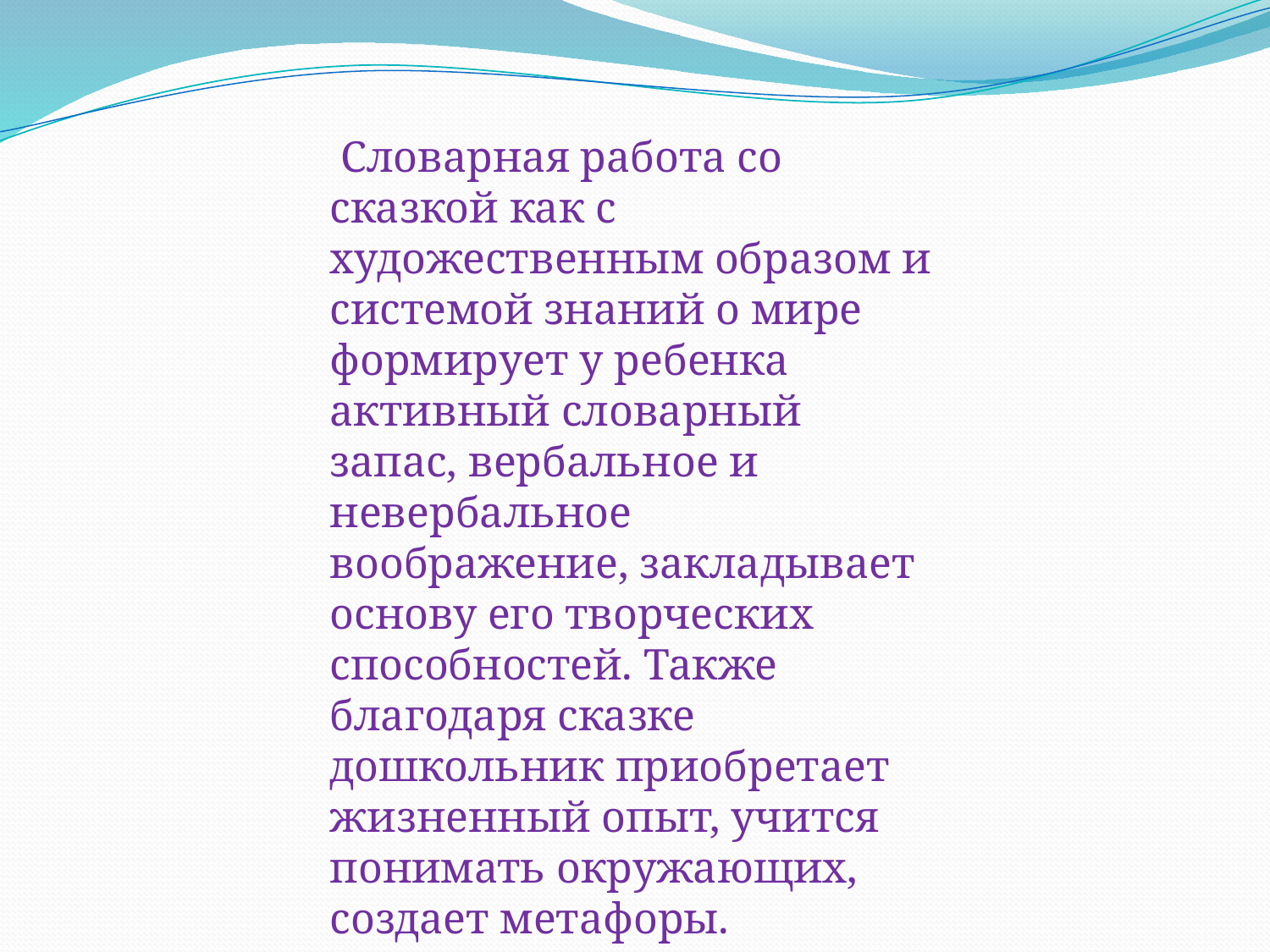

Словарная работа со сказкой как с художественным образом и системой знаний о мире формирует у ребенка активный словарный запас, вербальное и невербальное воображение, закладывает основу его творческих способностей. Также благодаря сказке дошкольник приобретает жизненный опыт, учится понимать окружающих, создает метафоры.